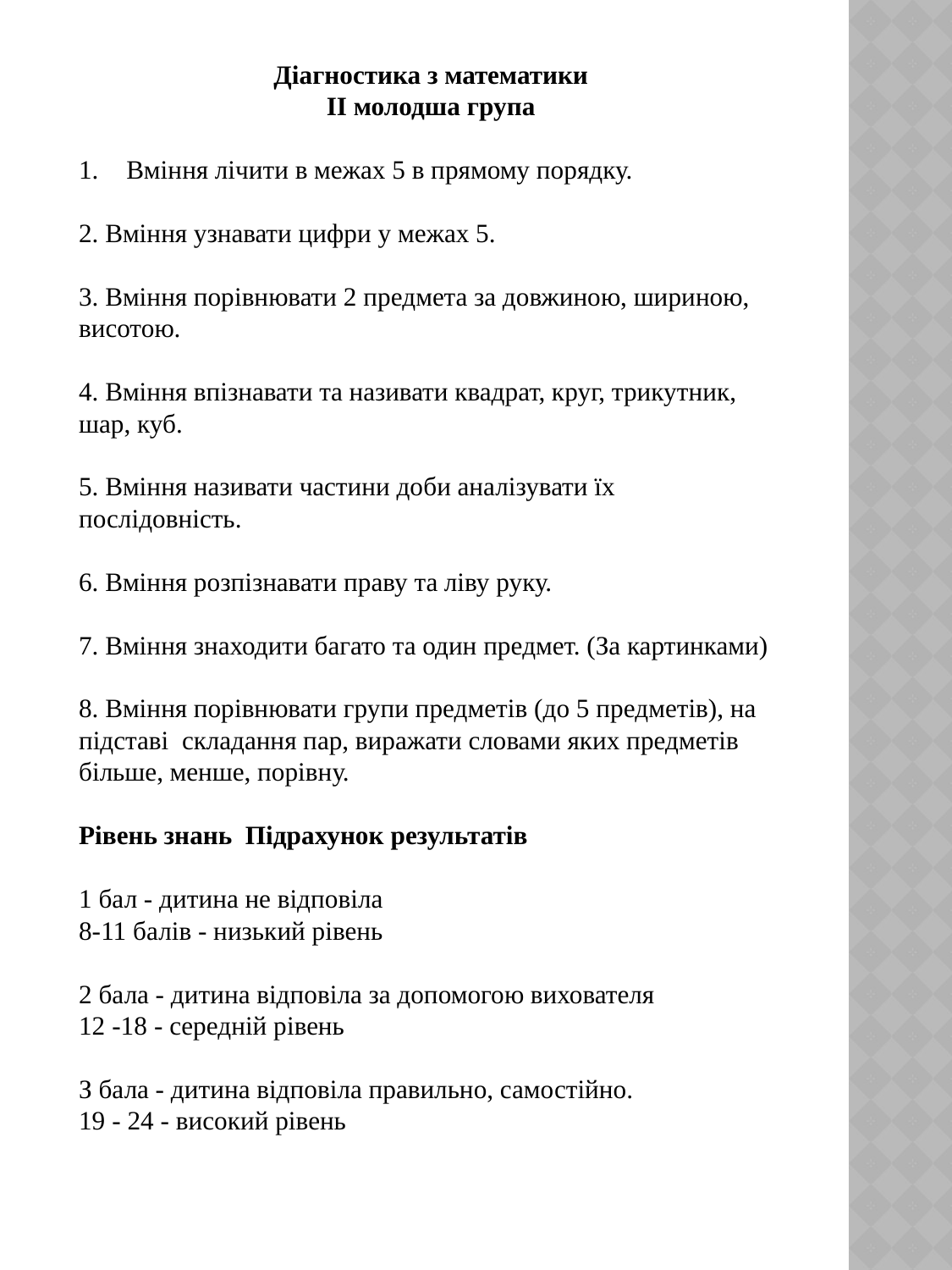

Діагностика з математики
ІІ молодша група

Вміння лічити в межах 5 в прямому порядку.

2. Вміння узнавати цифри у межах 5.

3. Вміння порівнювати 2 предмета за довжиною, шириною, висотою.

4. Вміння впізнавати та називати квадрат, круг, трикутник, шар, куб.

5. Вміння називати частини доби аналізувати їх послідовність.

6. Вміння розпізнавати праву та ліву руку.

7. Вміння знаходити багато та один предмет. (За картинками)
8. Вміння порівнювати групи предметів (до 5 предметів), на підставі  складання пар, виражати словами яких предметів більше, менше, порівну.

Рівень знань  Підрахунок результатів

1 бал - дитина не відповіла
8-11 балів - низький рівень

2 бала - дитина відповіла за допомогою вихователя
12 -18 - середній рівень

З бала - дитина відповіла правильно, самостійно.
19 - 24 - високий рівень